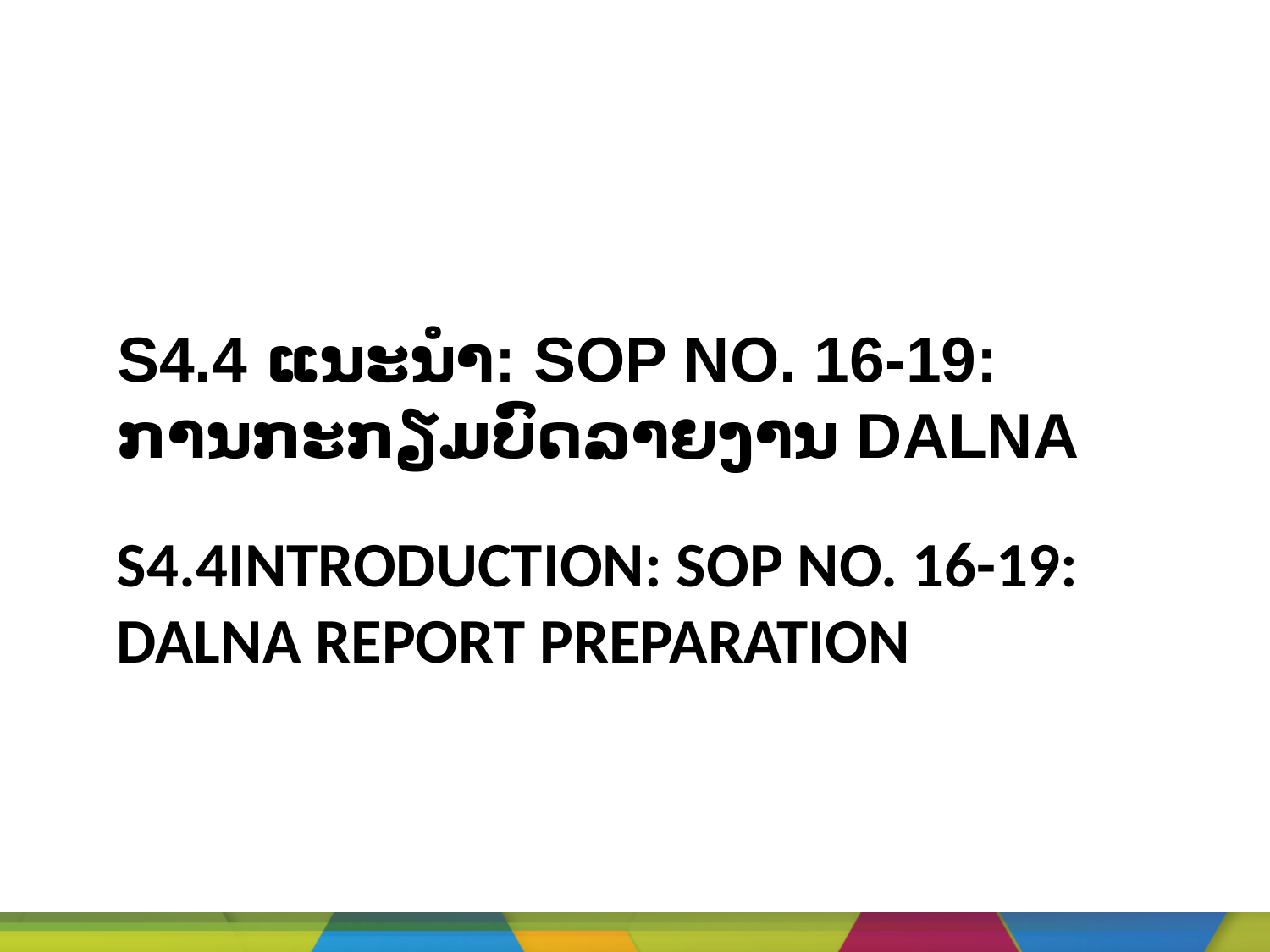

S4.4 ແນະນໍາ: SOP NO. 16-19: ການກະກຽມບົດລາຍງານ DALNA
# S4.4Introduction: SOP No. 16-19: DaLNA report preparation